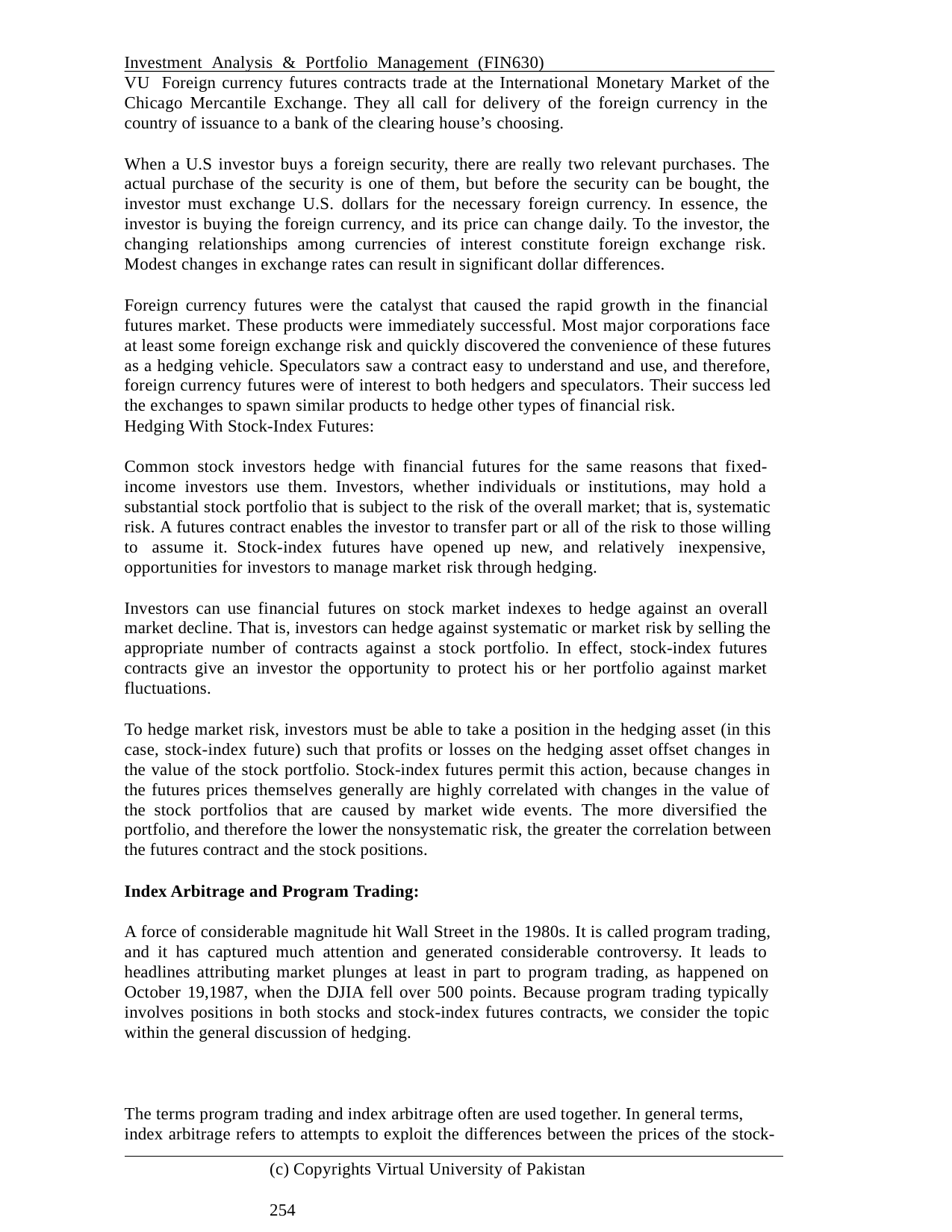

Investment Analysis & Portfolio Management (FIN630)	VU  Foreign currency futures contracts trade at the International Monetary Market of the  Chicago Mercantile Exchange. They all call for delivery of the foreign currency in the  country of issuance to a bank of the clearing house’s choosing.

When a U.S investor buys a foreign security, there are really two relevant purchases. The  actual purchase of the security is one of them, but before the security can be bought, the  investor must exchange U.S. dollars for the necessary foreign currency. In essence, the  investor is buying the foreign currency, and its price can change daily. To the investor, the  changing relationships among currencies of interest constitute foreign exchange risk.  Modest changes in exchange rates can result in significant dollar differences.

Foreign currency futures were the catalyst that caused the rapid growth in the financial  futures market. These products were immediately successful. Most major corporations face  at least some foreign exchange risk and quickly discovered the convenience of these futures  as a hedging vehicle. Speculators saw a contract easy to understand and use, and therefore,  foreign currency futures were of interest to both hedgers and speculators. Their success led  the exchanges to spawn similar products to hedge other types of financial risk.
Hedging With Stock-Index Futures:

Common stock investors hedge with financial futures for the same reasons that fixed-  income investors use them. Investors, whether individuals or institutions, may hold a  substantial stock portfolio that is subject to the risk of the overall market; that is, systematic  risk. A futures contract enables the investor to transfer part or all of the risk to those willing  to assume it. Stock-index futures have opened up new, and relatively inexpensive,  opportunities for investors to manage market risk through hedging.

Investors can use financial futures on stock market indexes to hedge against an overall  market decline. That is, investors can hedge against systematic or market risk by selling the  appropriate number of contracts against a stock portfolio. In effect, stock-index futures  contracts give an investor the opportunity to protect his or her portfolio against market  fluctuations.

To hedge market risk, investors must be able to take a position in the hedging asset (in this  case, stock-index future) such that profits or losses on the hedging asset offset changes in  the value of the stock portfolio. Stock-index futures permit this action, because changes in  the futures prices themselves generally are highly correlated with changes in the value of  the stock portfolios that are caused by market wide events. The more diversified the  portfolio, and therefore the lower the nonsystematic risk, the greater the correlation between  the futures contract and the stock positions.

Index Arbitrage and Program Trading:

A force of considerable magnitude hit Wall Street in the 1980s. It is called program trading,  and it has captured much attention and generated considerable controversy. It leads to  headlines attributing market plunges at least in part to program trading, as happened on  October 19,1987, when the DJIA fell over 500 points. Because program trading typically  involves positions in both stocks and stock-index futures contracts, we consider the topic  within the general discussion of hedging.

The terms program trading and index arbitrage often are used together. In general terms,  index arbitrage refers to attempts to exploit the differences between the prices of the stock-
(c) Copyrights Virtual University of Pakistan	254